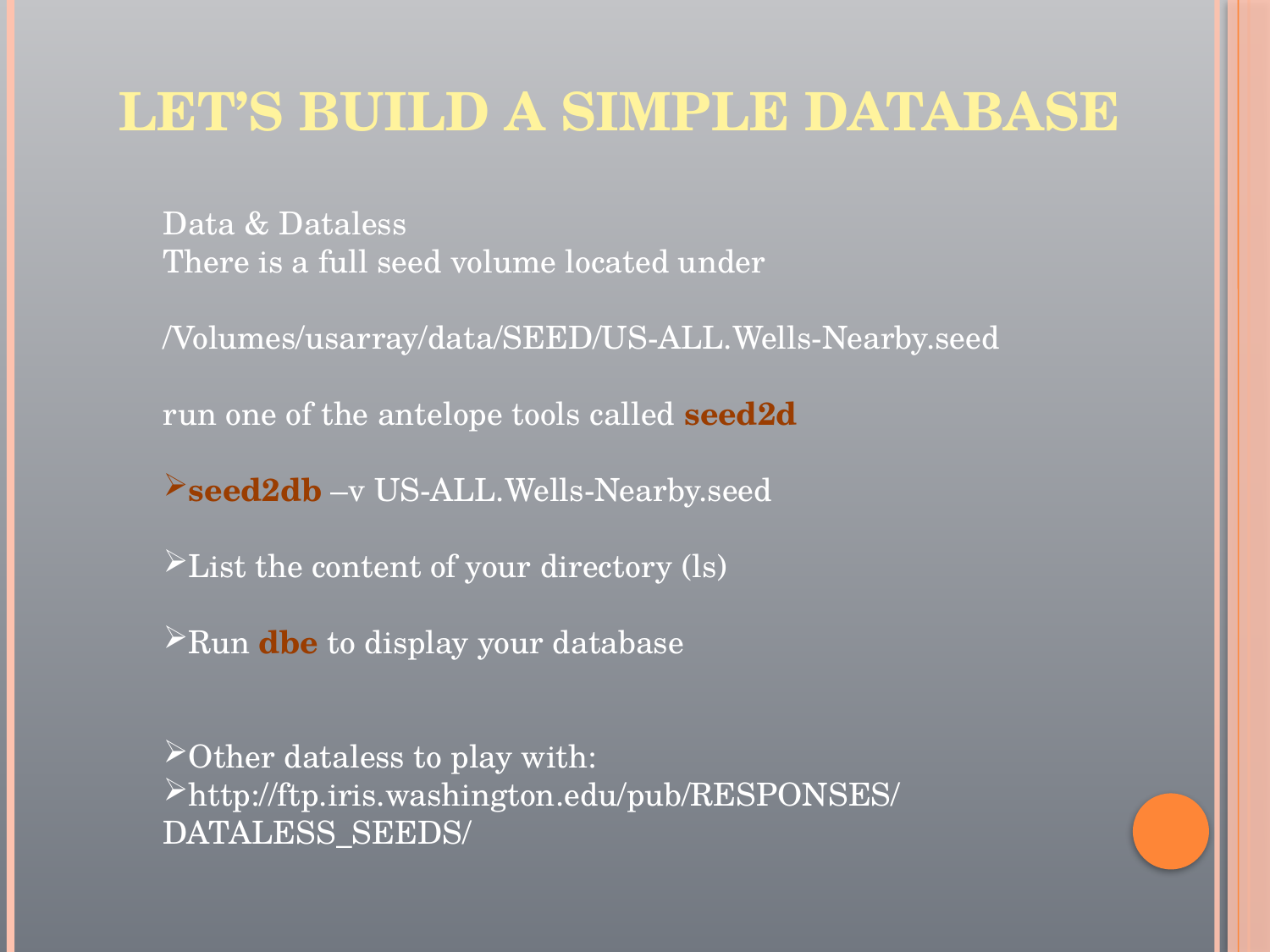

# Let’s build a simple Database
Data & Dataless
There is a full seed volume located under

/Volumes/usarray/data/SEED/US-ALL.Wells-Nearby.seed

run one of the antelope tools called seed2d

seed2db –v US-ALL.Wells-Nearby.seed

List the content of your directory (ls)

Run dbe to display your database

Other dataless to play with:
http://ftp.iris.washington.edu/pub/RESPONSES/DATALESS_SEEDS/